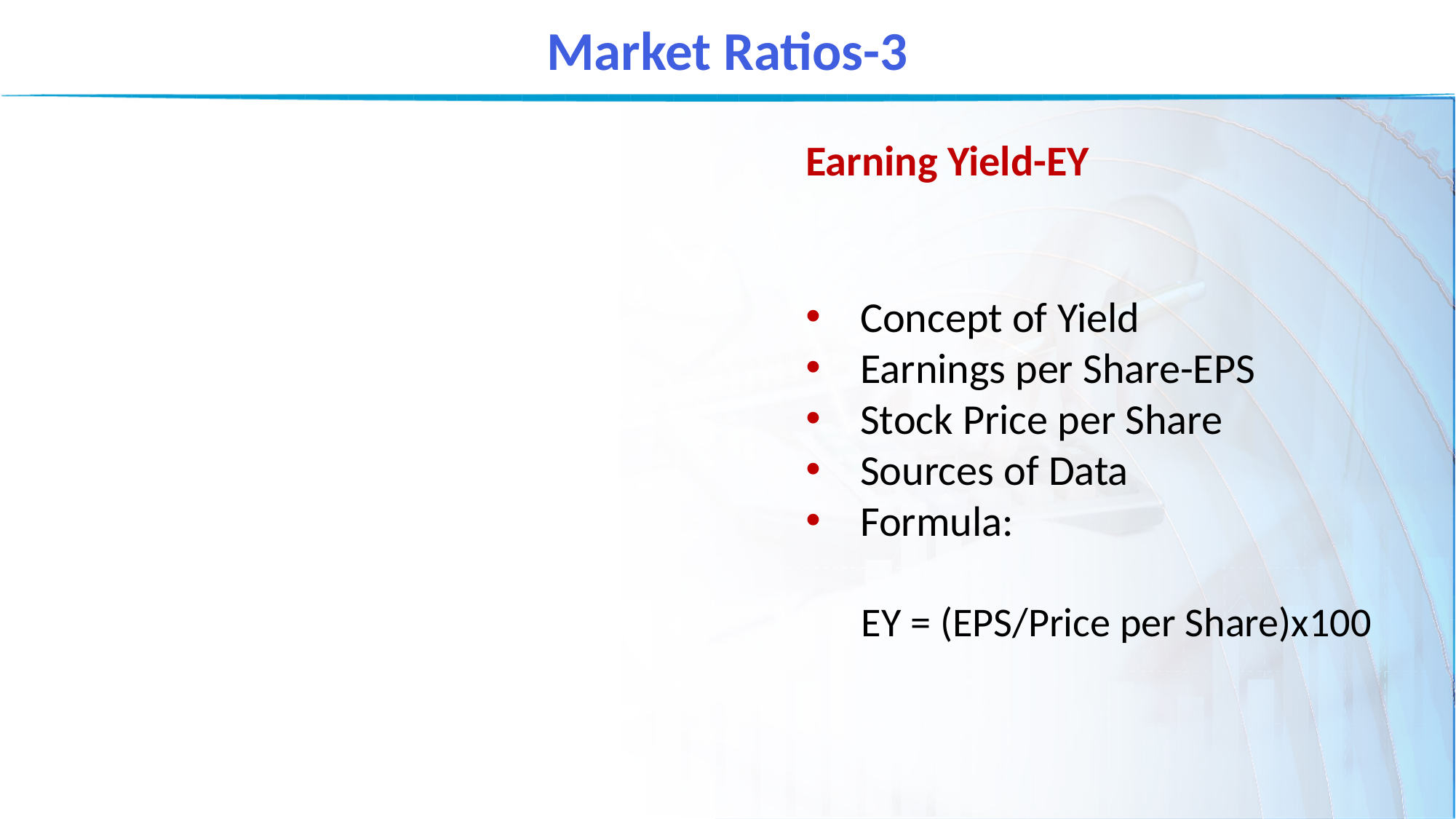

Market Ratios-3
Earning Yield-EY

Concept of Yield
Earnings per Share-EPS
Stock Price per Share
Sources of Data
Formula:

      EY = (EPS/Price per Share)x100